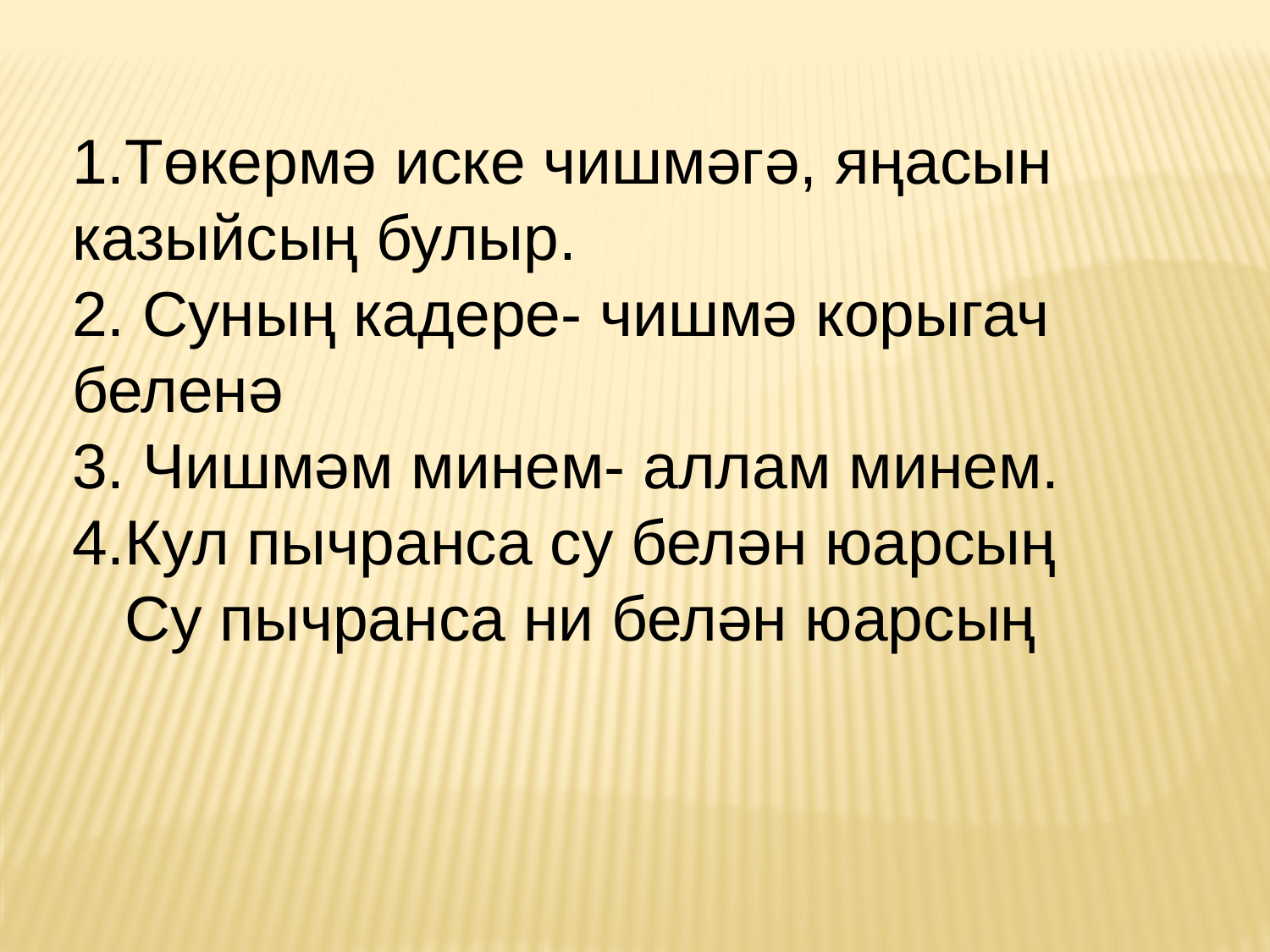

1.Төкермә иске чишмәгә, яңасын казыйсың булыр.
2. Суның кадере- чишмә корыгач беленә
3. Чишмәм минем- аллам минем.
4.Кул пычранса су белән юарсың
   Су пычранса ни белән юарсың